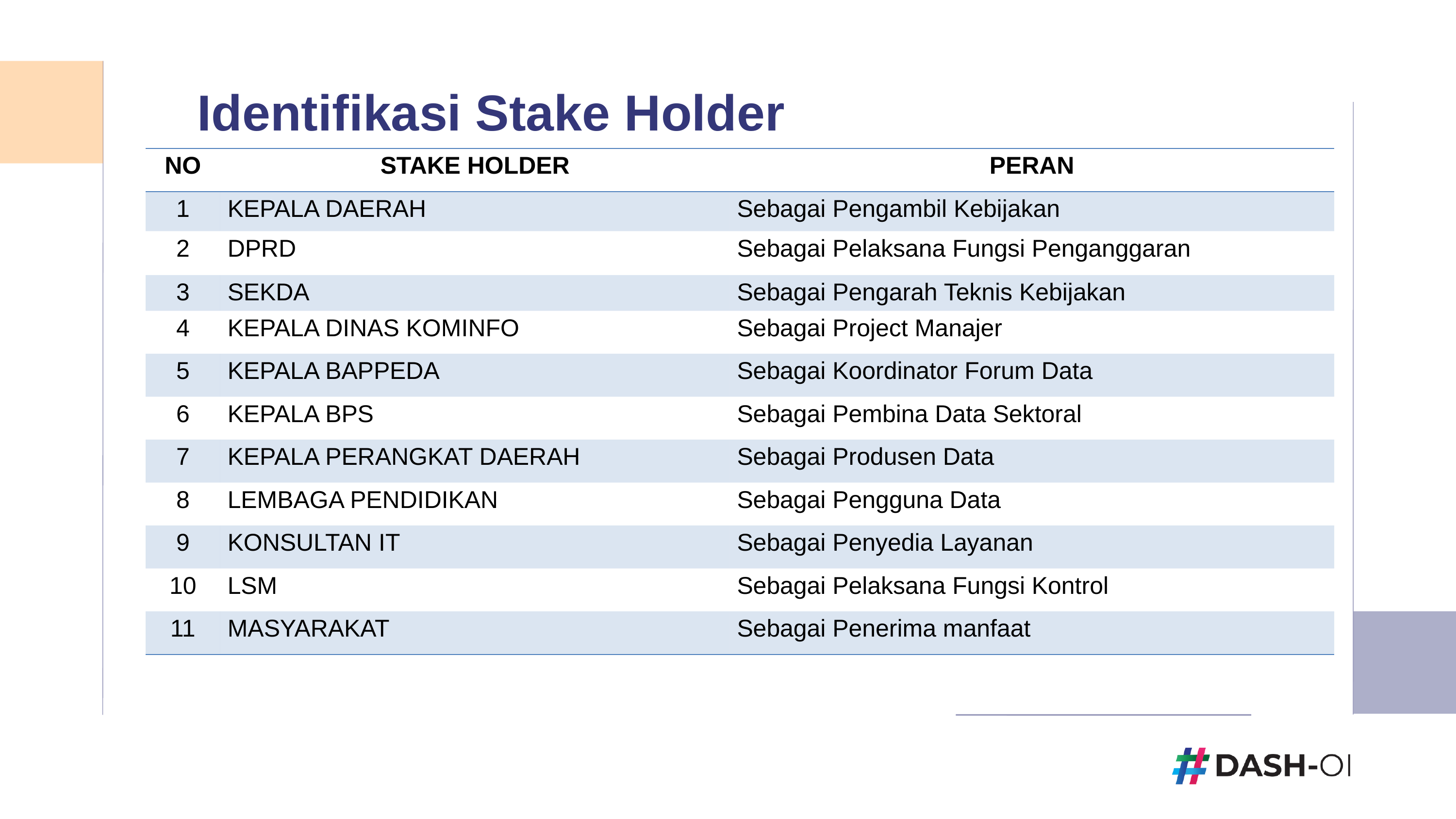

Identifikasi Stake Holder

| NO | STAKE HOLDER | PERAN |
| --- | --- | --- |
| 1 | KEPALA DAERAH | Sebagai Pengambil Kebijakan |
| 2 | DPRD | Sebagai Pelaksana Fungsi Penganggaran |
| 3 | SEKDA | Sebagai Pengarah Teknis Kebijakan |
| 4 | KEPALA DINAS KOMINFO | Sebagai Project Manajer |
| 5 | KEPALA BAPPEDA | Sebagai Koordinator Forum Data |
| 6 | KEPALA BPS | Sebagai Pembina Data Sektoral |
| 7 | KEPALA PERANGKAT DAERAH | Sebagai Produsen Data |
| 8 | LEMBAGA PENDIDIKAN | Sebagai Pengguna Data |
| 9 | KONSULTAN IT | Sebagai Penyedia Layanan |
| 10 | LSM | Sebagai Pelaksana Fungsi Kontrol |
| 11 | MASYARAKAT | Sebagai Penerima manfaat |